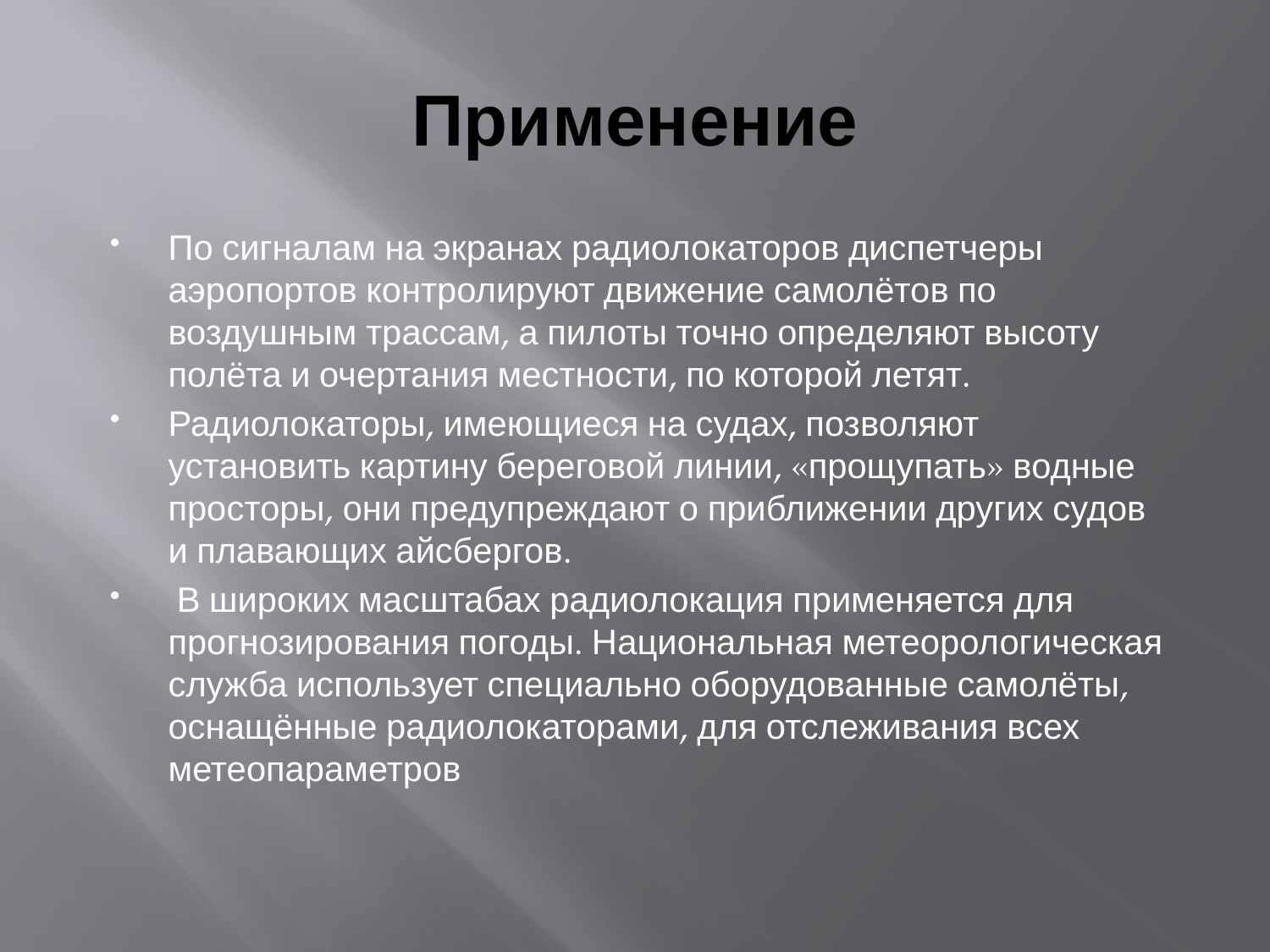

# Применение
По сигналам на экранах радиолокаторов диспетчеры аэропортов контролируют движение самолётов по воздушным трассам, а пилоты точно определяют высоту полёта и очертания местности, по которой летят.
Радиолокаторы, имеющиеся на судах, позволяют установить картину береговой линии, «прощупать» водные просторы, они предупреждают о приближении других судов и плавающих айсбергов.
 В широких масштабах радиолокация применяется для прогнозирования погоды. Национальная метеорологическая служба использует специально оборудованные самолёты, оснащённые радиолокаторами, для отслеживания всех метеопараметров